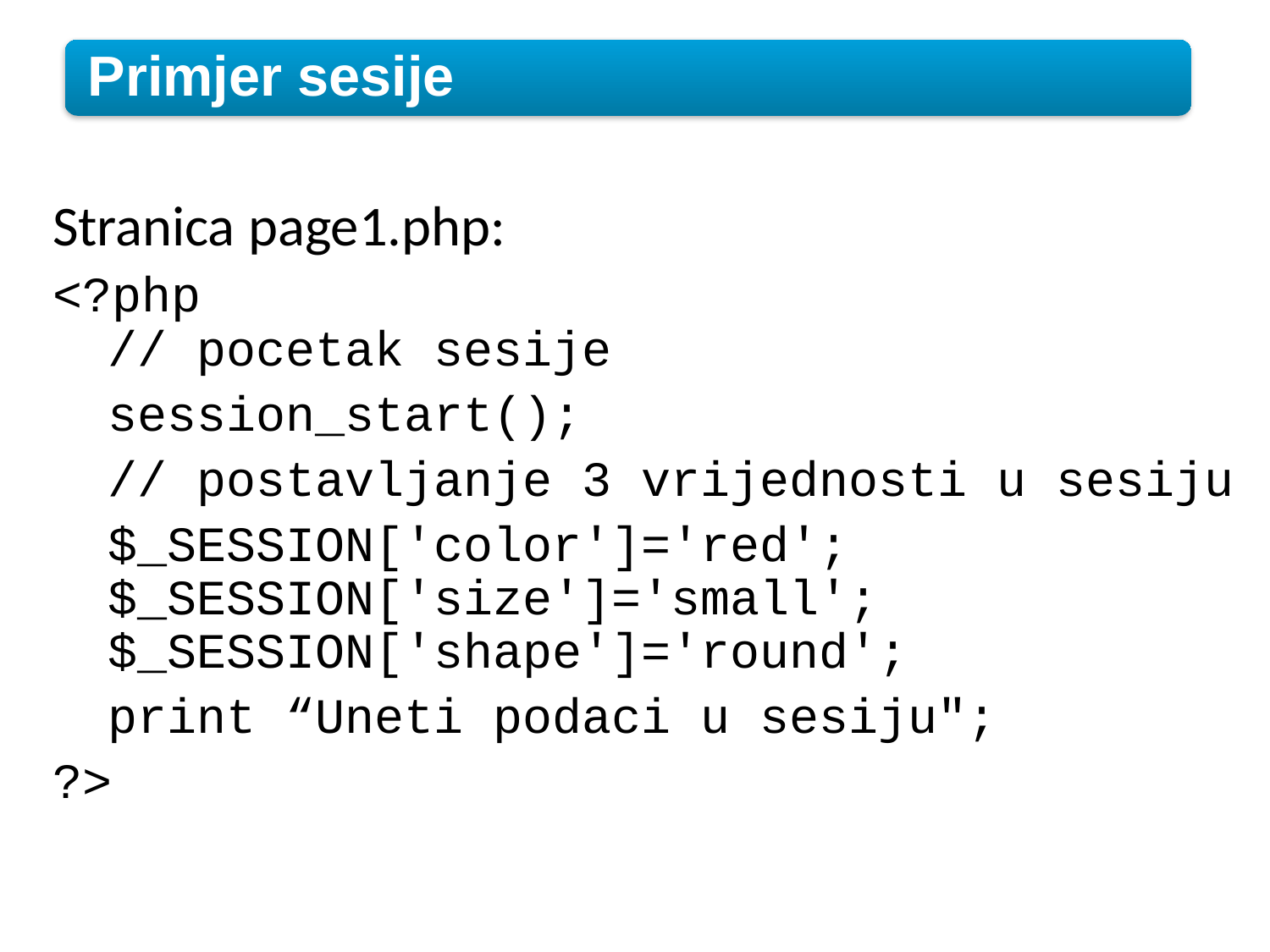

Primjer sesije
Stranica page1.php:
<?php
// pocetak sesije
session_start();
// postavljanje 3 vrijednosti u sesiju
$_SESSION['color']='red';
$_SESSION['size']='small';
$_SESSION['shape']='round';
print “Uneti podaci u sesiju";
?>